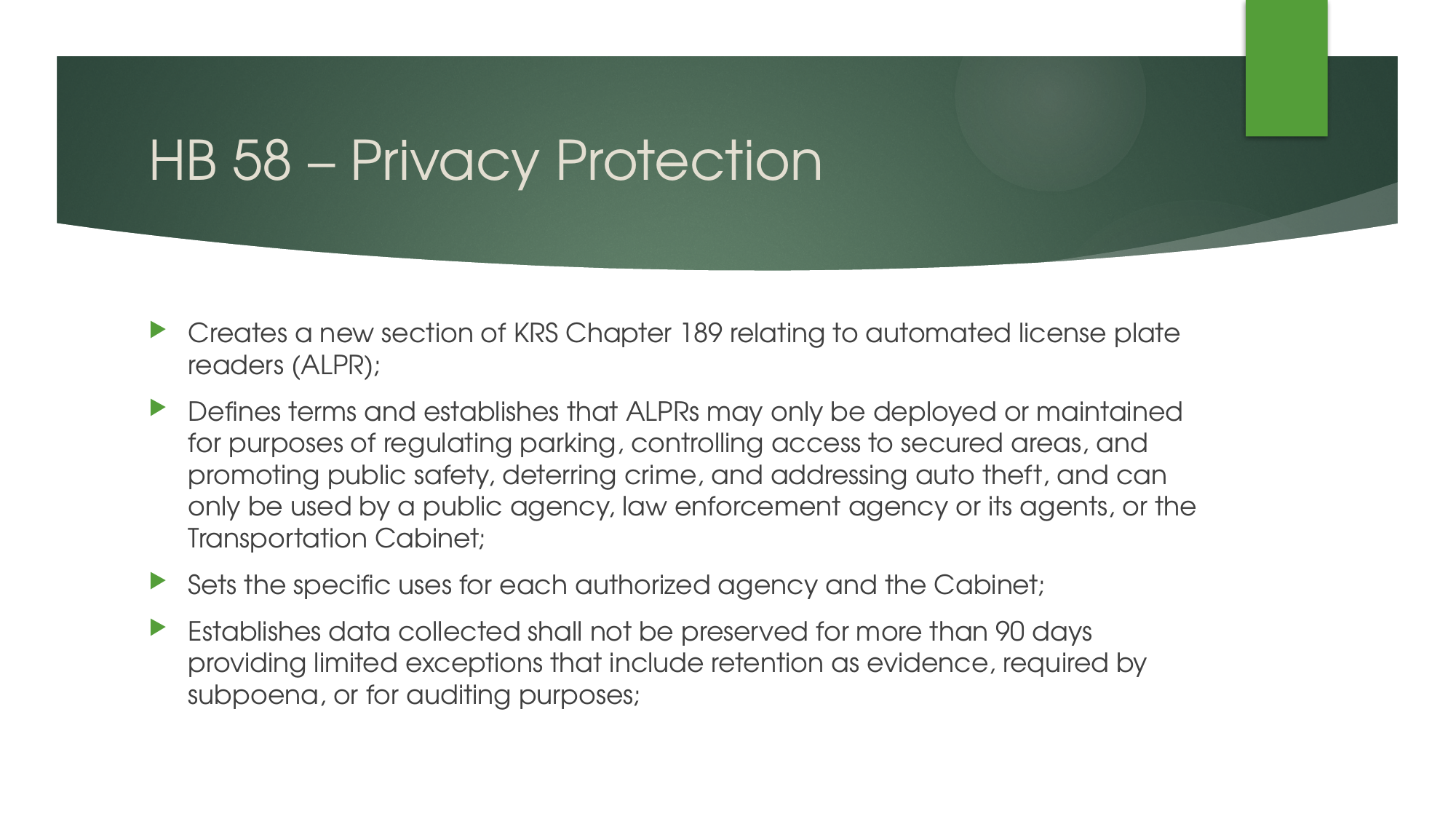

# HB 58 – Privacy Protection
Creates a new section of KRS Chapter 189 relating to automated license plate readers (ALPR);
Defines terms and establishes that ALPRs may only be deployed or maintained for purposes of regulating parking, controlling access to secured areas, and promoting public safety, deterring crime, and addressing auto theft, and can only be used by a public agency, law enforcement agency or its agents, or the Transportation Cabinet;
Sets the specific uses for each authorized agency and the Cabinet;
Establishes data collected shall not be preserved for more than 90 days providing limited exceptions that include retention as evidence, required by subpoena, or for auditing purposes;